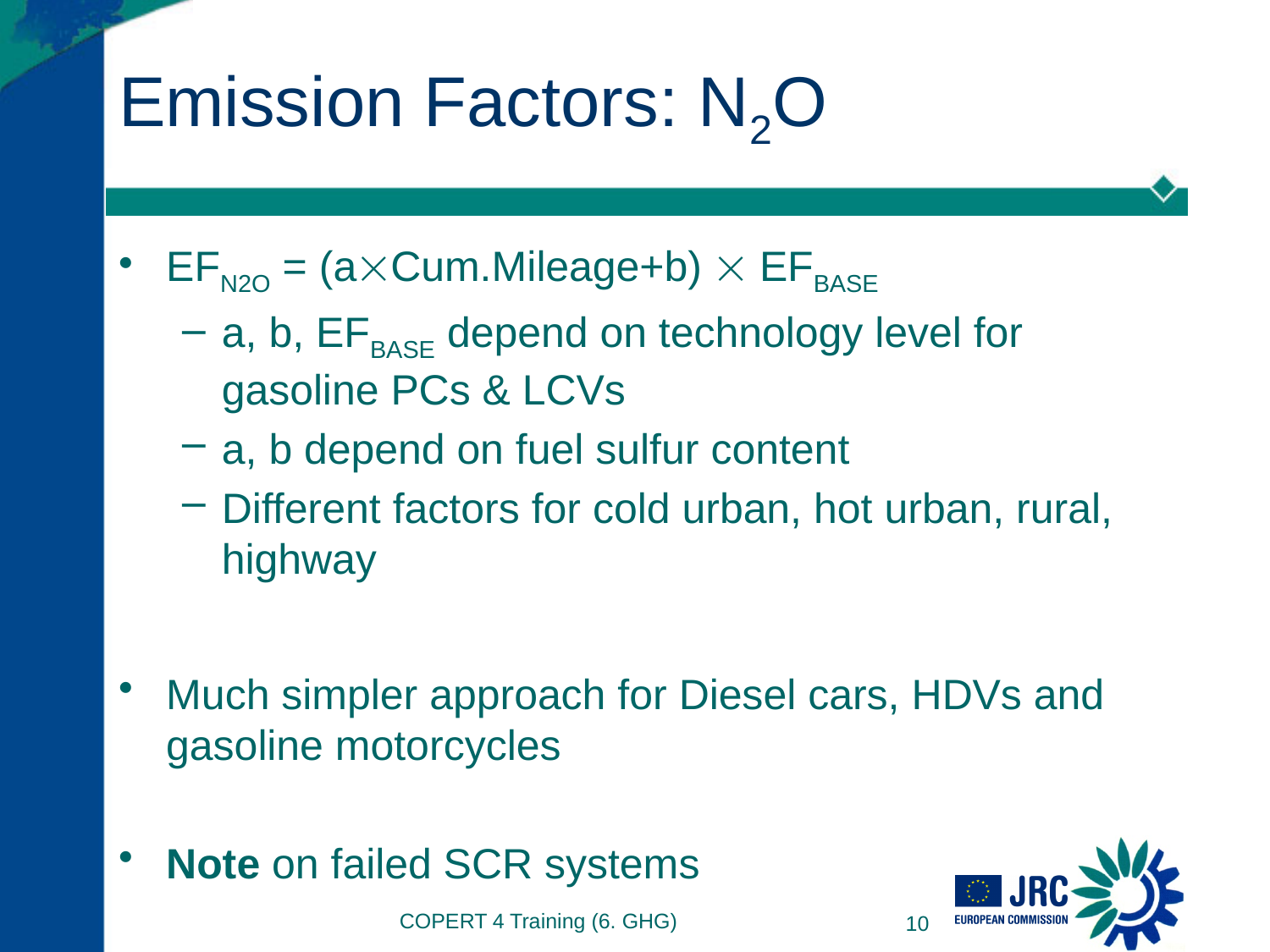

# Emission Factors: N2O
EFN2O = (a×Cum.Mileage+b) × EFBASE
a, b, EFBASE depend on technology level for gasoline PCs & LCVs
a, b depend on fuel sulfur content
Different factors for cold urban, hot urban, rural, highway

Much simpler approach for Diesel cars, HDVs and gasoline motorcycles

Note on failed SCR systems
COPERT 4 Training (6. GHG)
10